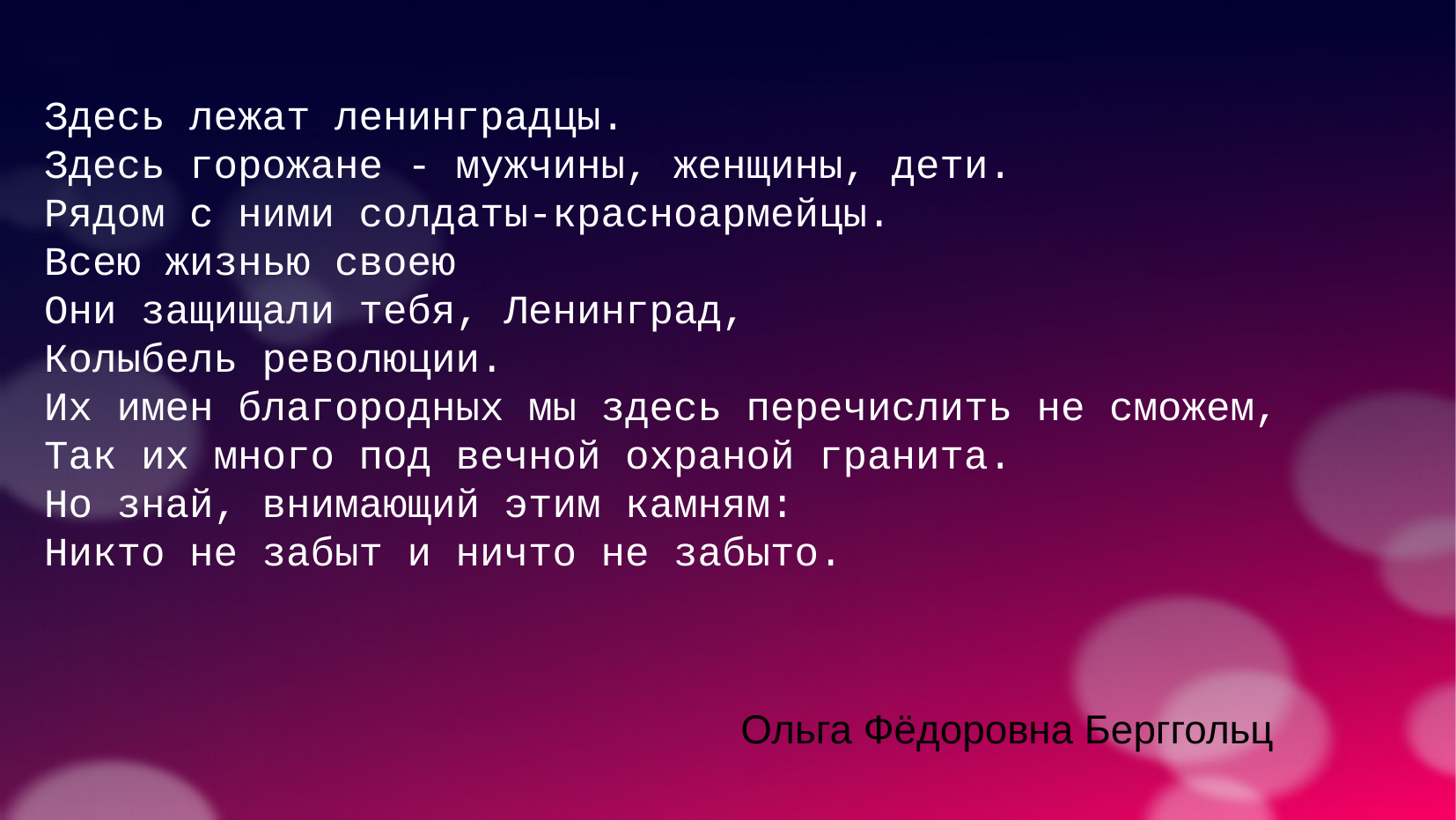

Здесь лежат ленинградцы.
Здесь горожане - мужчины, женщины, дети.
Рядом с ними солдаты-красноармейцы.
Всею жизнью своею
Они защищали тебя, Ленинград,
Колыбель революции.
Их имен благородных мы здесь перечислить не сможем,
Так их много под вечной охраной гранита.
Но знай, внимающий этим камням:
Никто не забыт и ничто не забыто.
Ольга Фёдоровна Берггольц